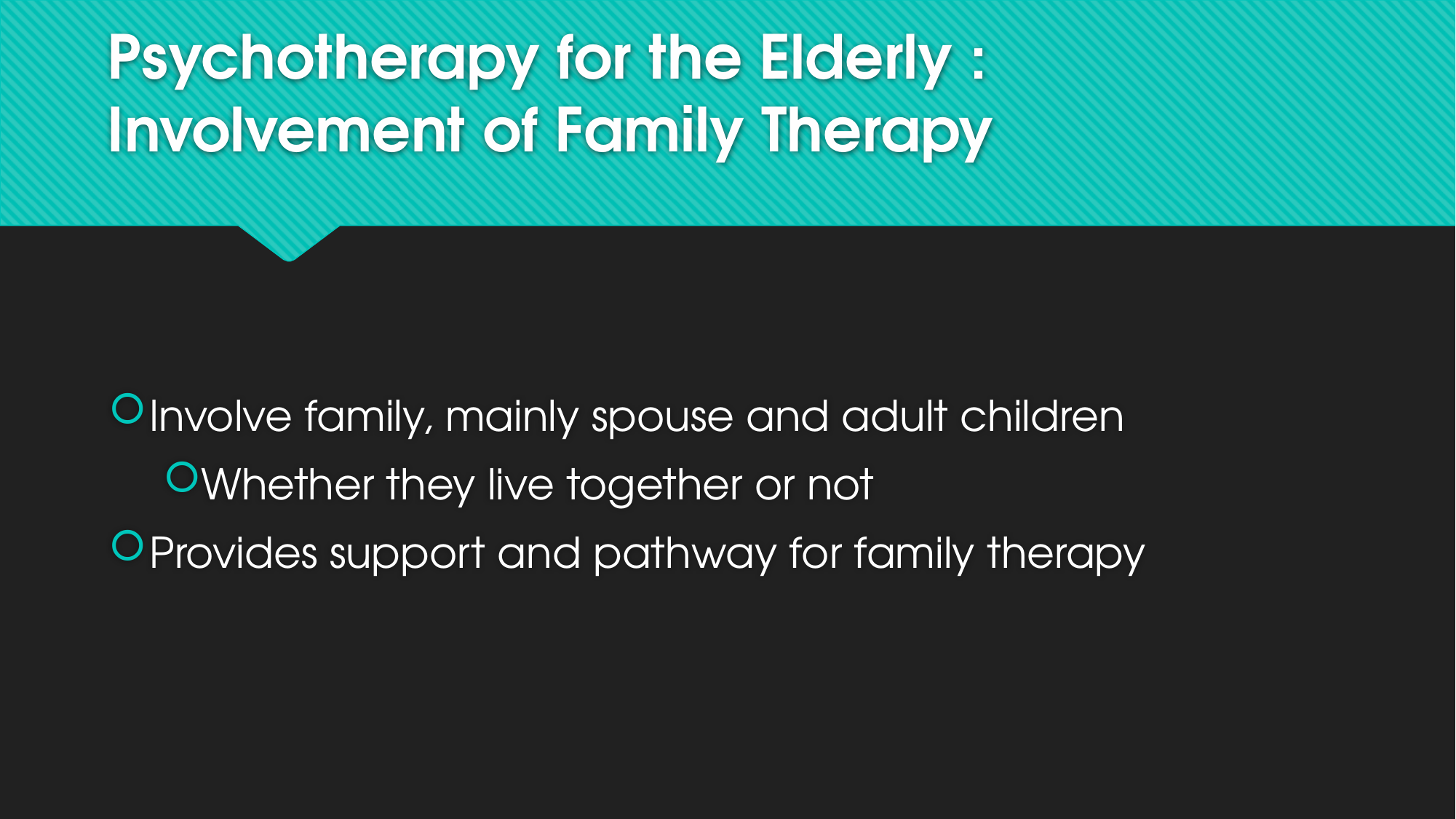

# Psychotherapy for the Elderly : Involvement of Family Therapy
Involve family, mainly spouse and adult children
Whether they live together or not
Provides support and pathway for family therapy